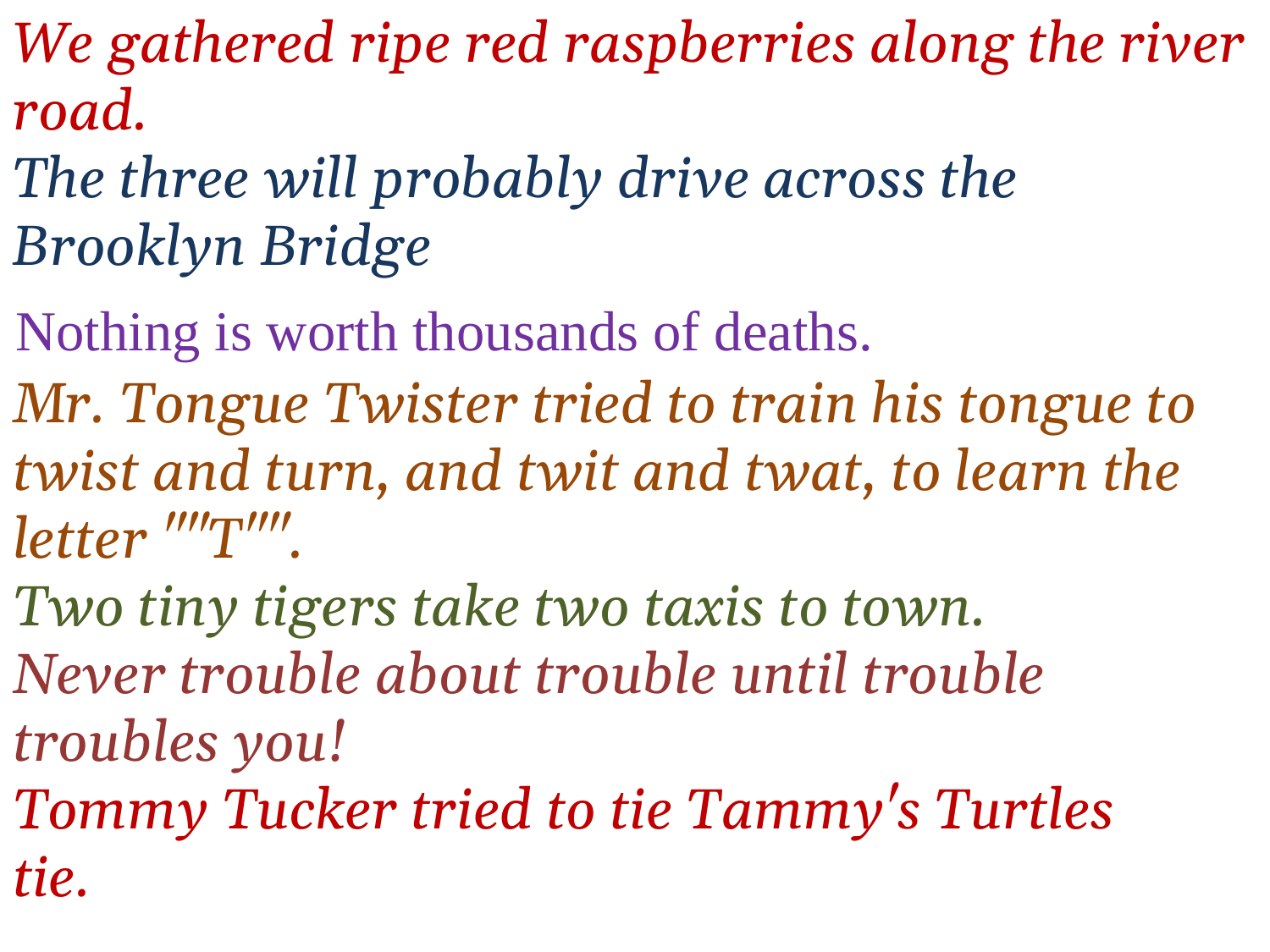

We gathered ripe red raspberries along the river road.
The three will probably drive across the Brooklyn Bridge
Nothing is worth thousands of deaths.
Mr. Tongue Twister tried to train his tongue to twist and turn, and twit and twat, to learn the letter ""T"".
Two tiny tigers take two taxis to town.
Never trouble about trouble until trouble troubles you!
Tommy Tucker tried to tie Tammy's Turtles tie.